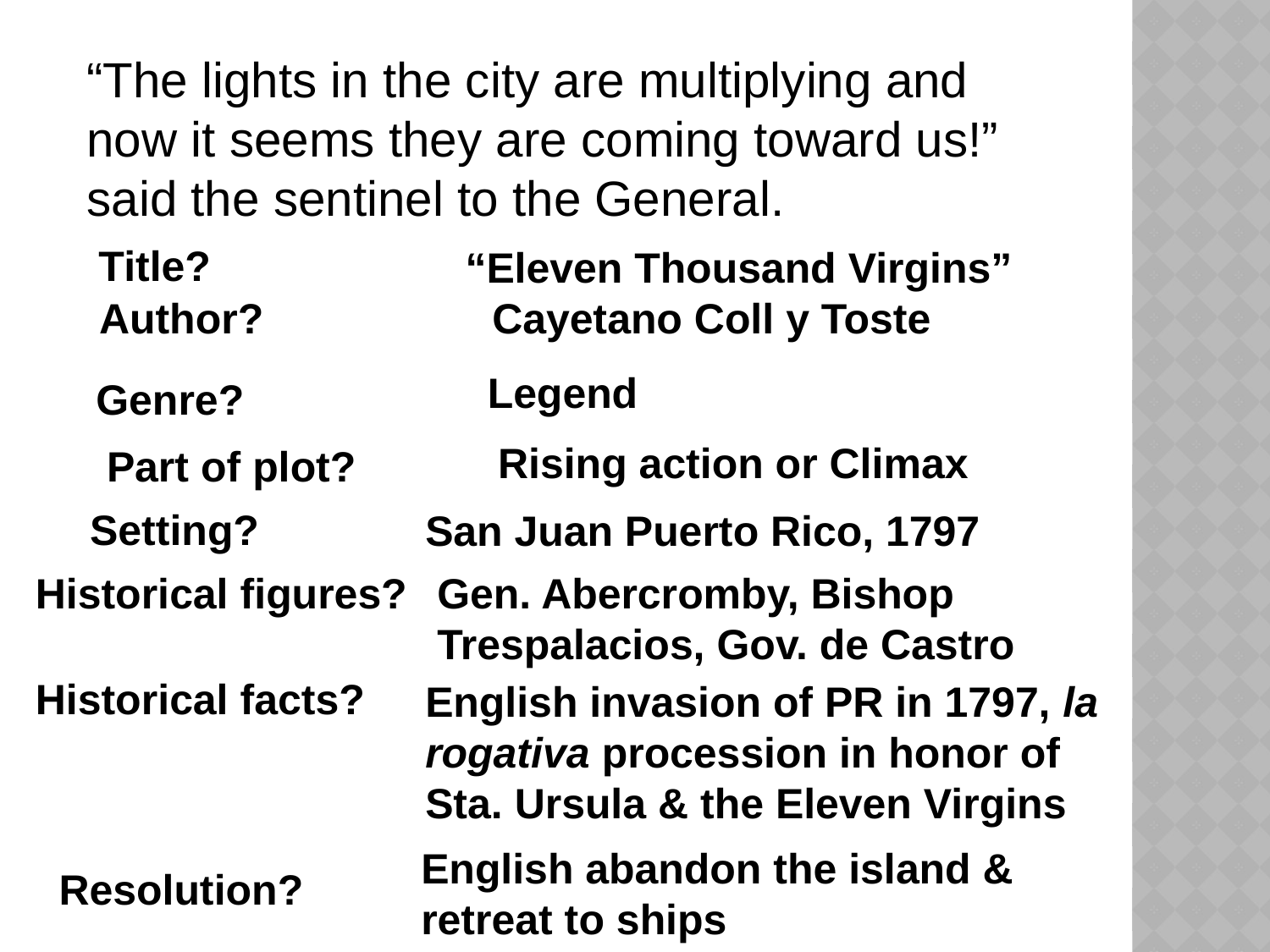

“The lights in the city are multiplying and now it seems they are coming toward us!” said the sentinel to the General.

Title?
“Eleven Thousand Virgins”
Author?
Cayetano Coll y Toste
Legend
Genre?
Rising action or Climax
Part of plot?
Setting?
San Juan Puerto Rico, 1797
Historical figures?
Gen. Abercromby, Bishop Trespalacios, Gov. de Castro
Historical facts?
English invasion of PR in 1797, la rogativa procession in honor of Sta. Ursula & the Eleven Virgins
English abandon the island & retreat to ships
Resolution?